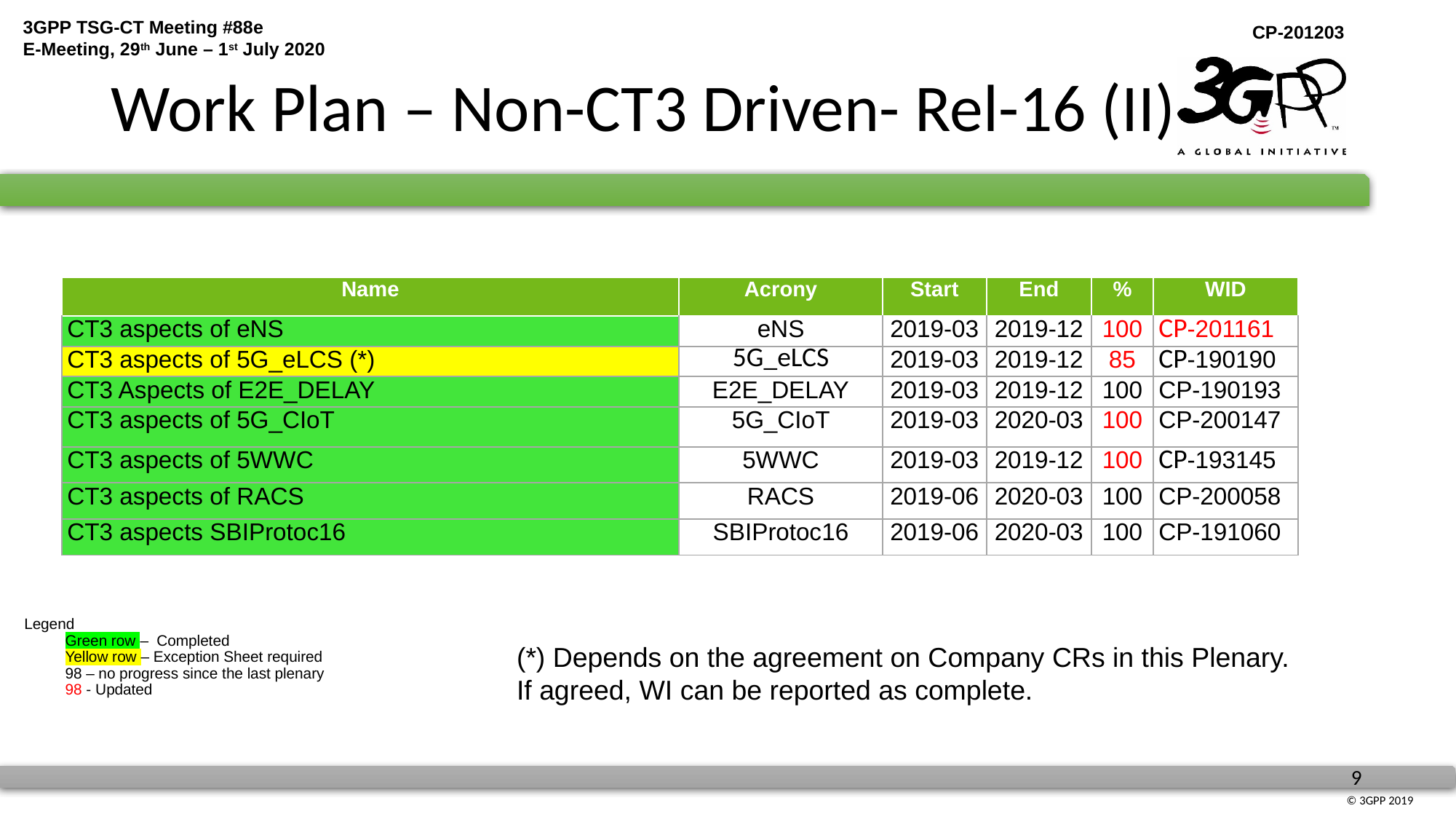

# Work Plan – Non-CT3 Driven- Rel-16 (II)
| Name | Acrony | Start | End | % | WID |
| --- | --- | --- | --- | --- | --- |
| CT3 aspects of eNS | eNS | 2019-03 | 2019-12 | 100 | CP-201161 |
| CT3 aspects of 5G\_eLCS (\*) | 5G\_eLCS | 2019-03 | 2019-12 | 85 | CP-190190 |
| CT3 Aspects of E2E\_DELAY | E2E\_DELAY | 2019-03 | 2019-12 | 100 | CP-190193 |
| CT3 aspects of 5G\_CIoT | 5G\_CIoT | 2019-03 | 2020-03 | 100 | CP-200147 |
| CT3 aspects of 5WWC | 5WWC | 2019-03 | 2019-12 | 100 | CP-193145 |
| CT3 aspects of RACS | RACS | 2019-06 | 2020-03 | 100 | CP-200058 |
| CT3 aspects SBIProtoc16 | SBIProtoc16 | 2019-06 | 2020-03 | 100 | CP-191060 |
Legend
Green row –  Completed
	Yellow row – Exception Sheet required
	98 – no progress since the last plenary
	98 - Updated
(*) Depends on the agreement on Company CRs in this Plenary.
If agreed, WI can be reported as complete.